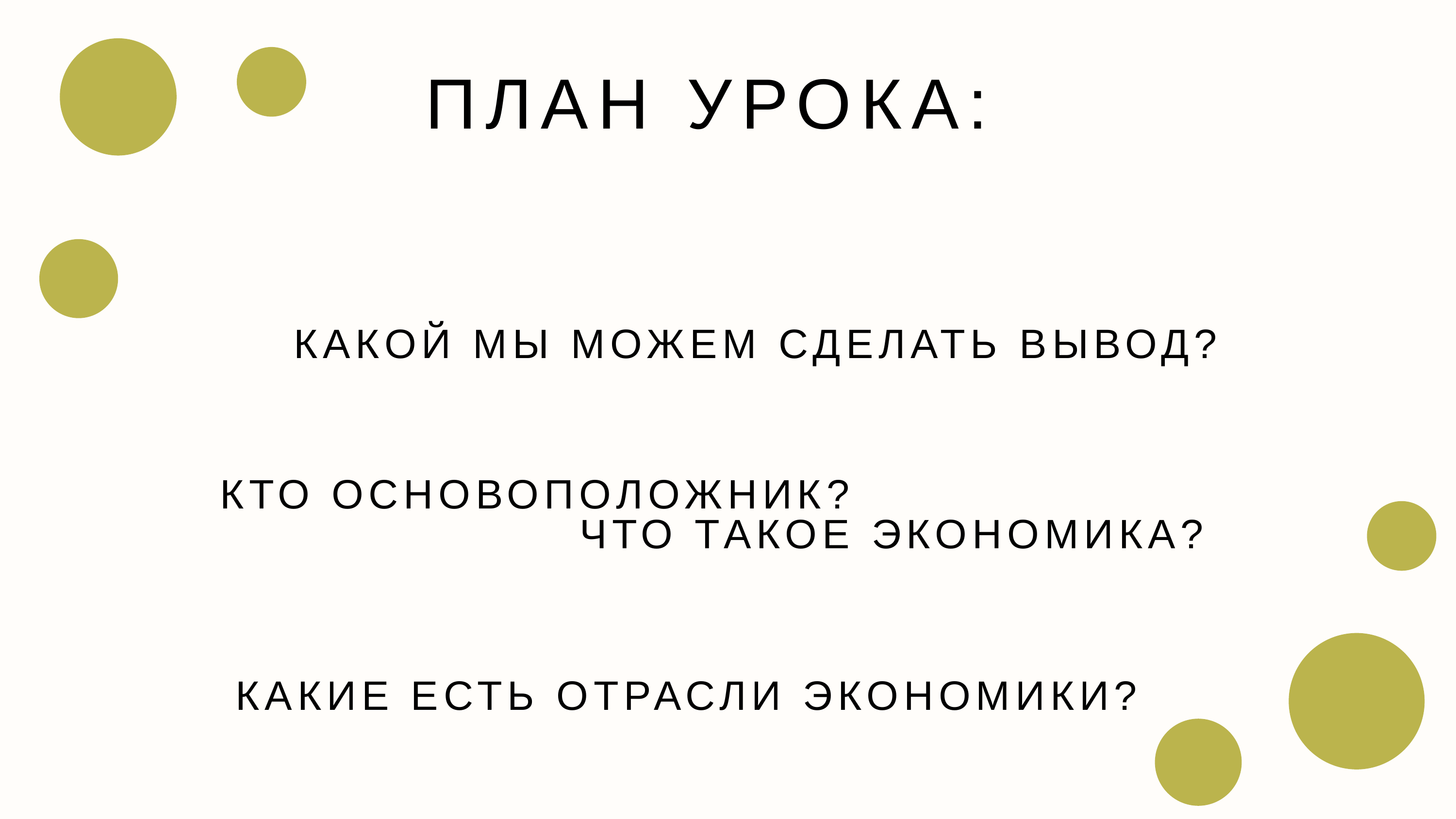

ПЛАН УРОКА:

КАКОЙ МЫ МОЖЕМ СДЕЛАТЬ ВЫВОД?
КТО ОСНОВОПОЛОЖНИК?

ЧТО ТАКОЕ ЭКОНОМИКА?

КАКИЕ ЕСТЬ ОТРАСЛИ ЭКОНОМИКИ?